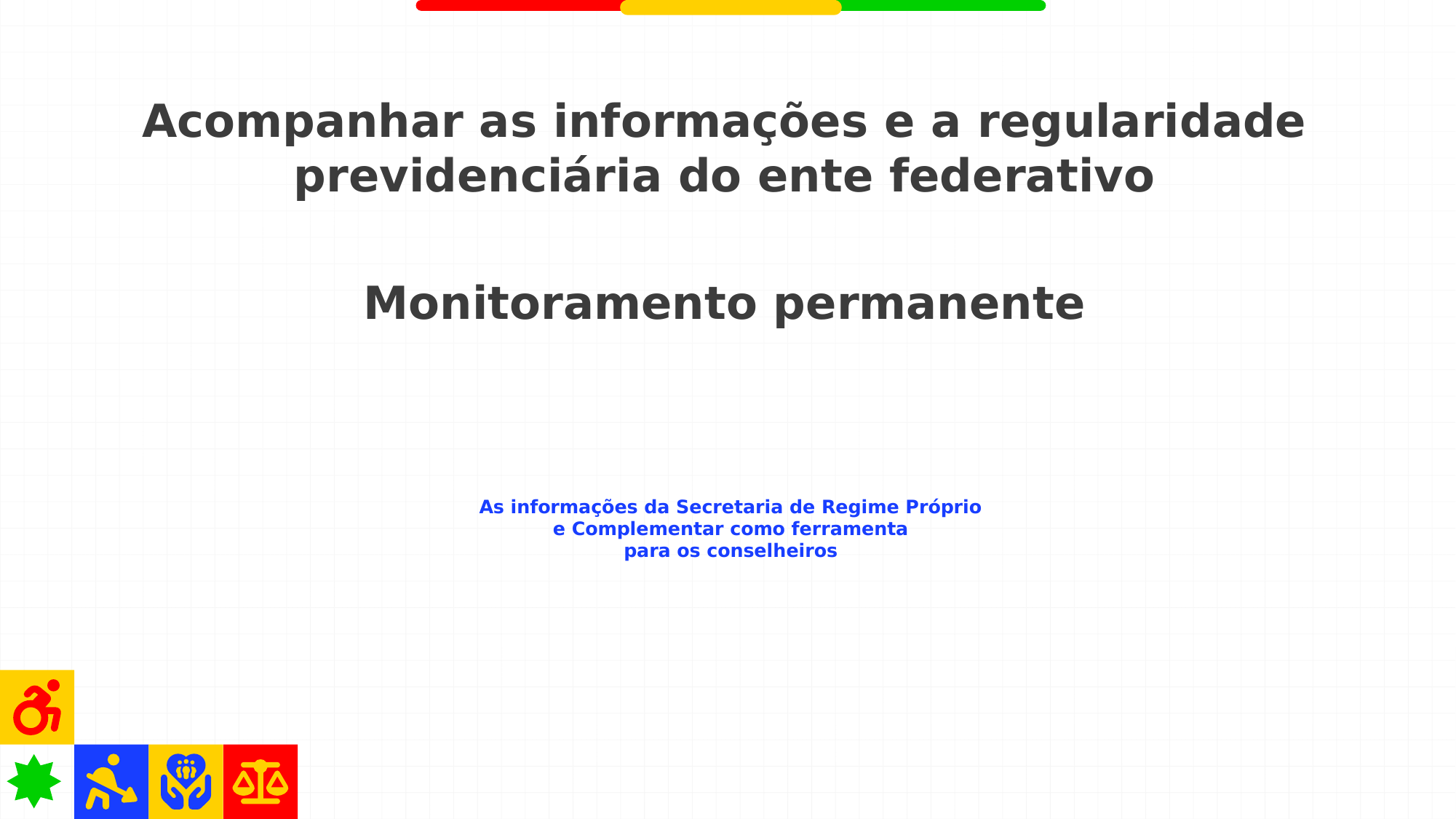

Acompanhar as informações e a regularidade previdenciária do ente federativo

Monitoramento permanente
# As informações da Secretaria de Regime Próprio e Complementar como ferramenta para os conselheiros